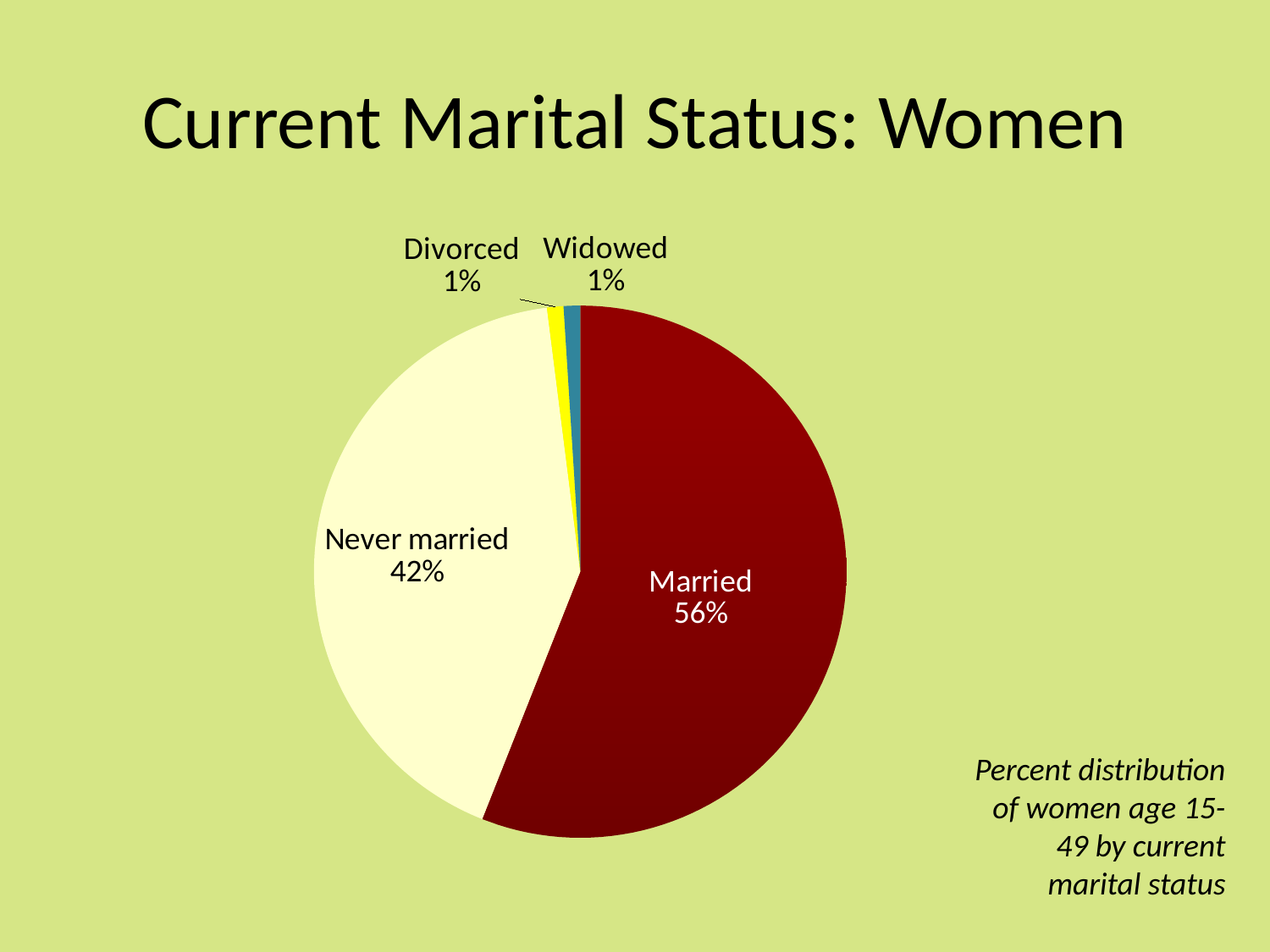

# Current Marital Status: Women

### Chart

| Category | Column1 |
|---|---|
| Married | 56.0 |
| Never married | 42.0 |
| Divorced | 1.0 |
| Widowed | 1.0 |
Percent distribution of women age 15-49 by current marital status